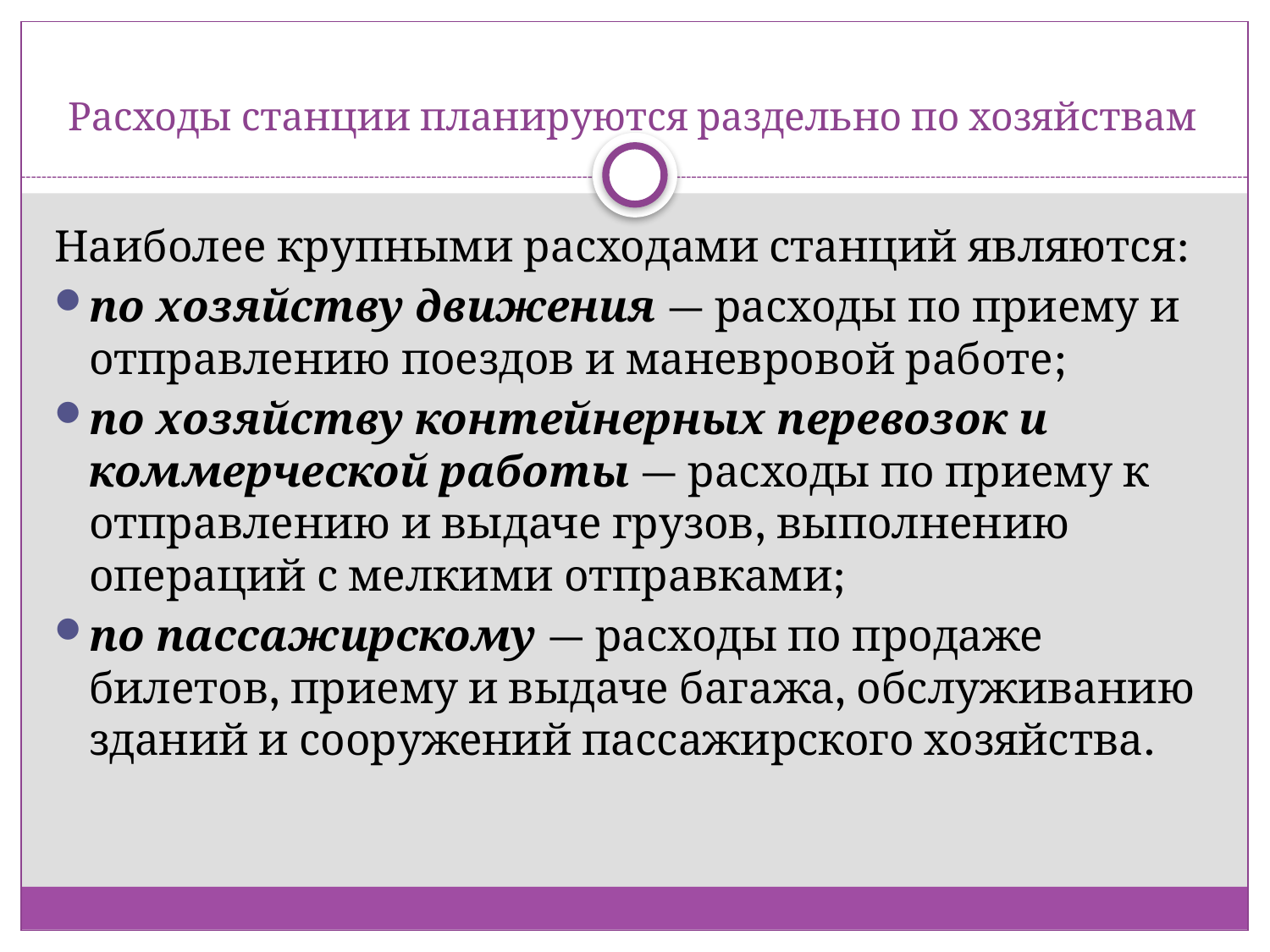

# Расходы станции планируются раздельно по хозяйствам
Наиболее крупными расходами станций являются:
по хозяйству движения — расходы по приему и отправлению поездов и маневровой работе;
по хозяйству контейнерных перевозок и коммерческой работы — расходы по приему к отправлению и выдаче грузов, выполнению операций с мелкими отправками;
по пассажирскому — расходы по продаже билетов, приему и выдаче багажа, обслуживанию зданий и сооружений пассажирского хозяйства.